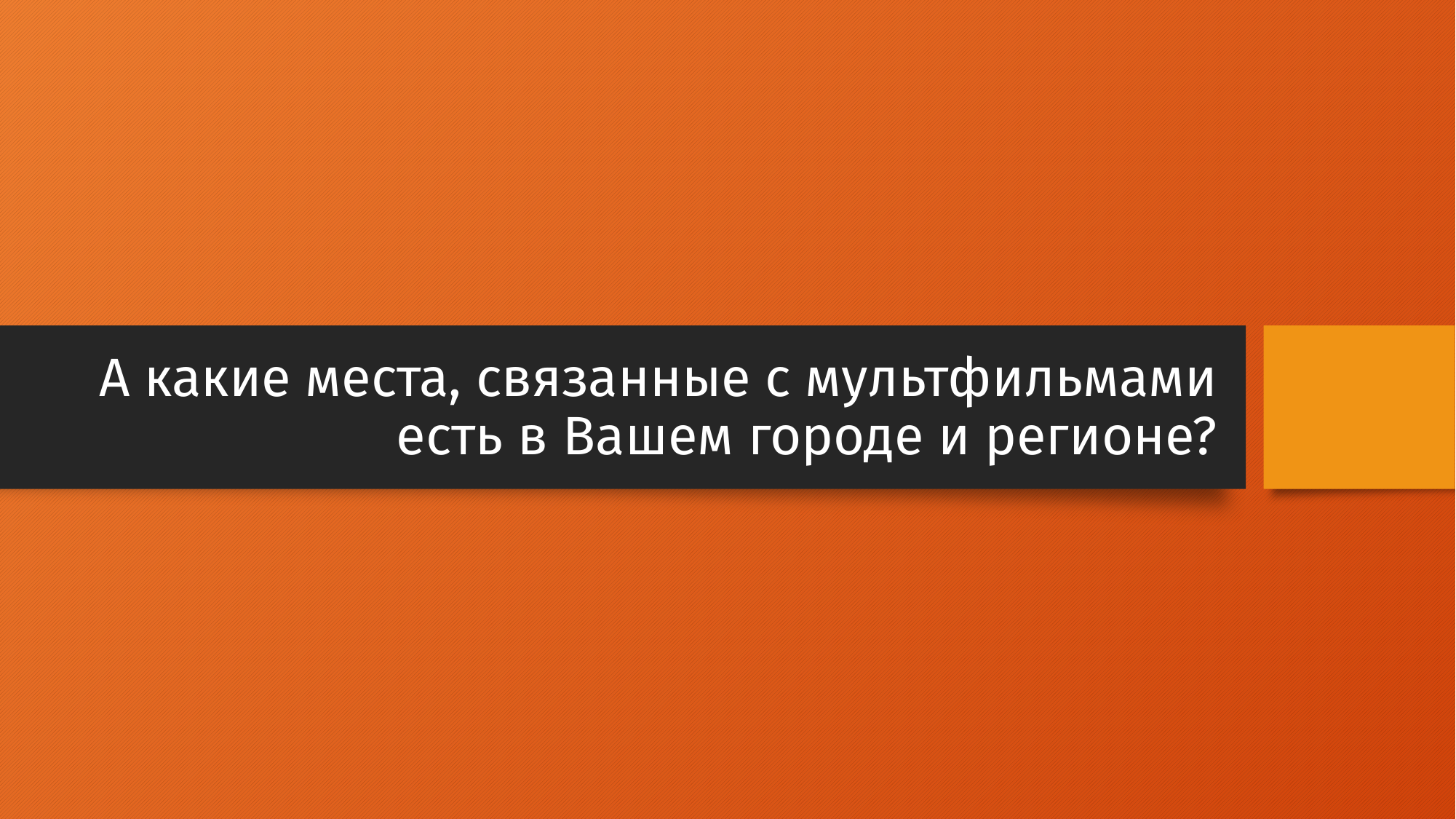

# А какие места, связанные с мультфильмами есть в Вашем городе и регионе?